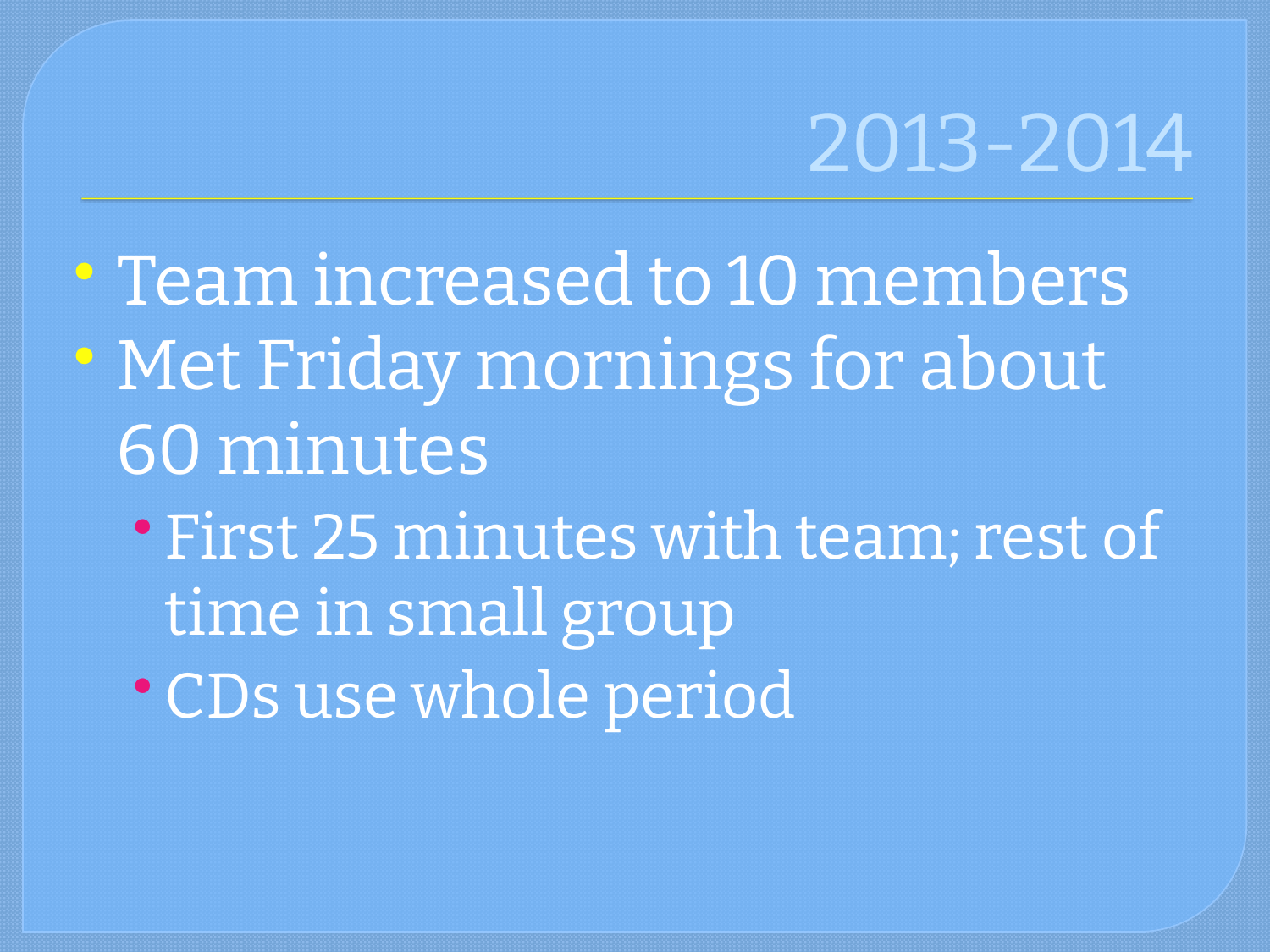

# 2013-2014
Team increased to 10 members
Met Friday mornings for about 60 minutes
First 25 minutes with team; rest of time in small group
CDs use whole period